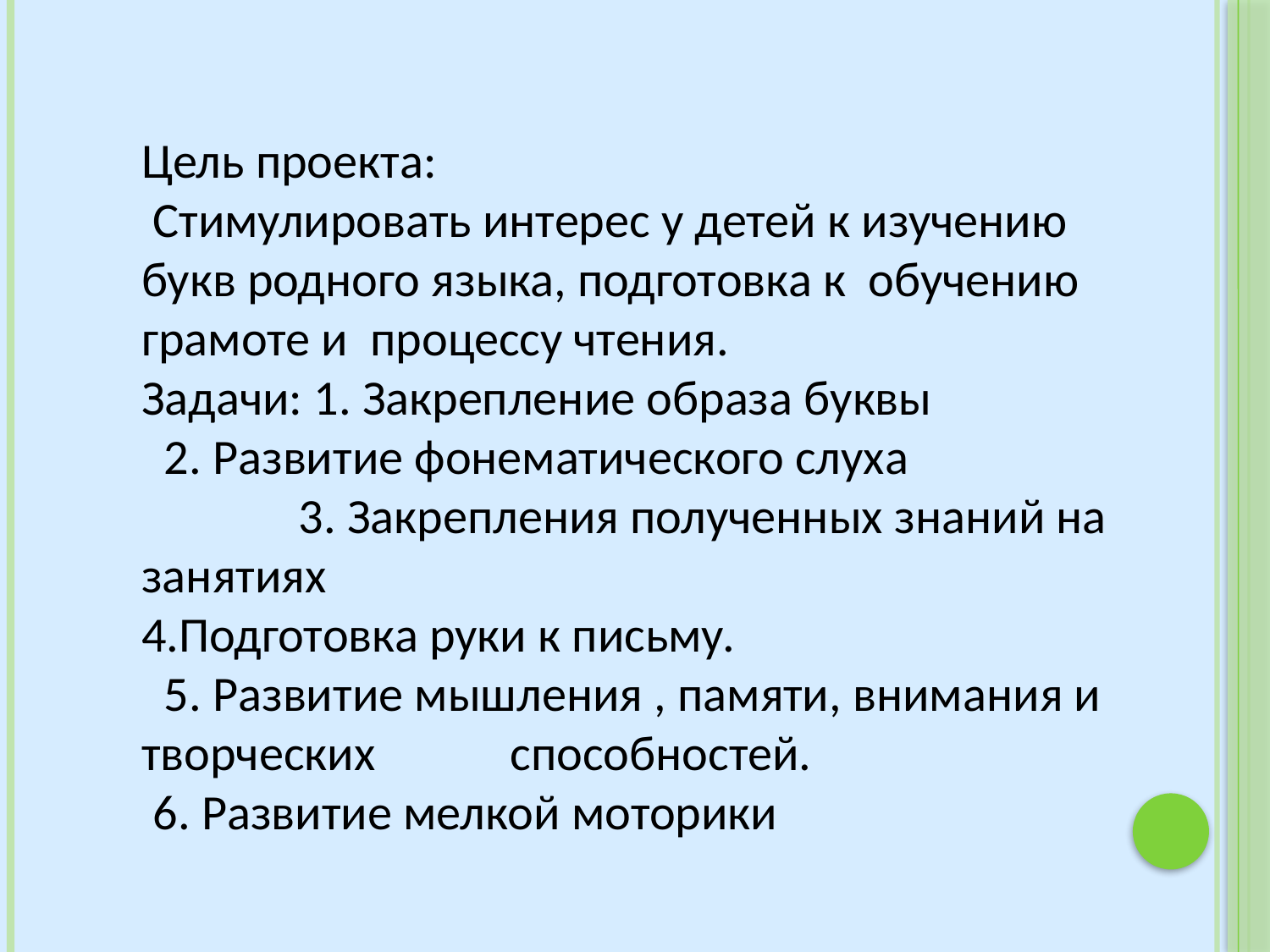

Цель проекта:
 Стимулировать интерес у детей к изучению букв родного языка, подготовка к  обучению грамоте и  процессу чтения.
Задачи: 1. Закрепление образа буквы
  2. Развитие фонематического слуха
              3. Закрепления полученных знаний на  занятиях
4.Подготовка руки к письму.
  5. Развитие мышления , памяти, внимания и творческих            способностей.
 6. Развитие мелкой моторики